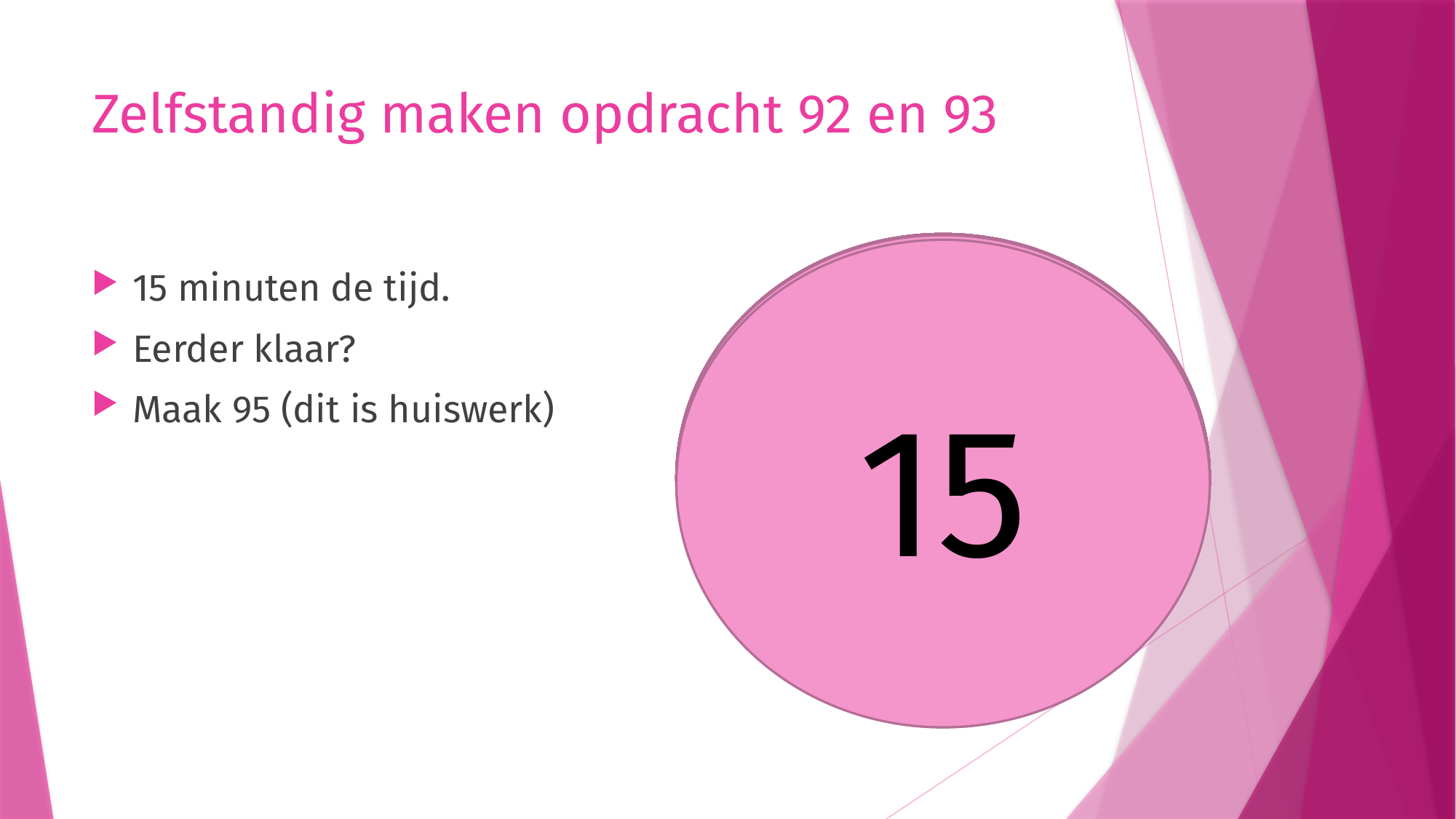

# Zelfstandig maken opdracht 92 en 93
10
9
8
5
6
7
4
3
1
2
14
13
11
15
12
15 minuten de tijd.
Eerder klaar?
Maak 95 (dit is huiswerk)